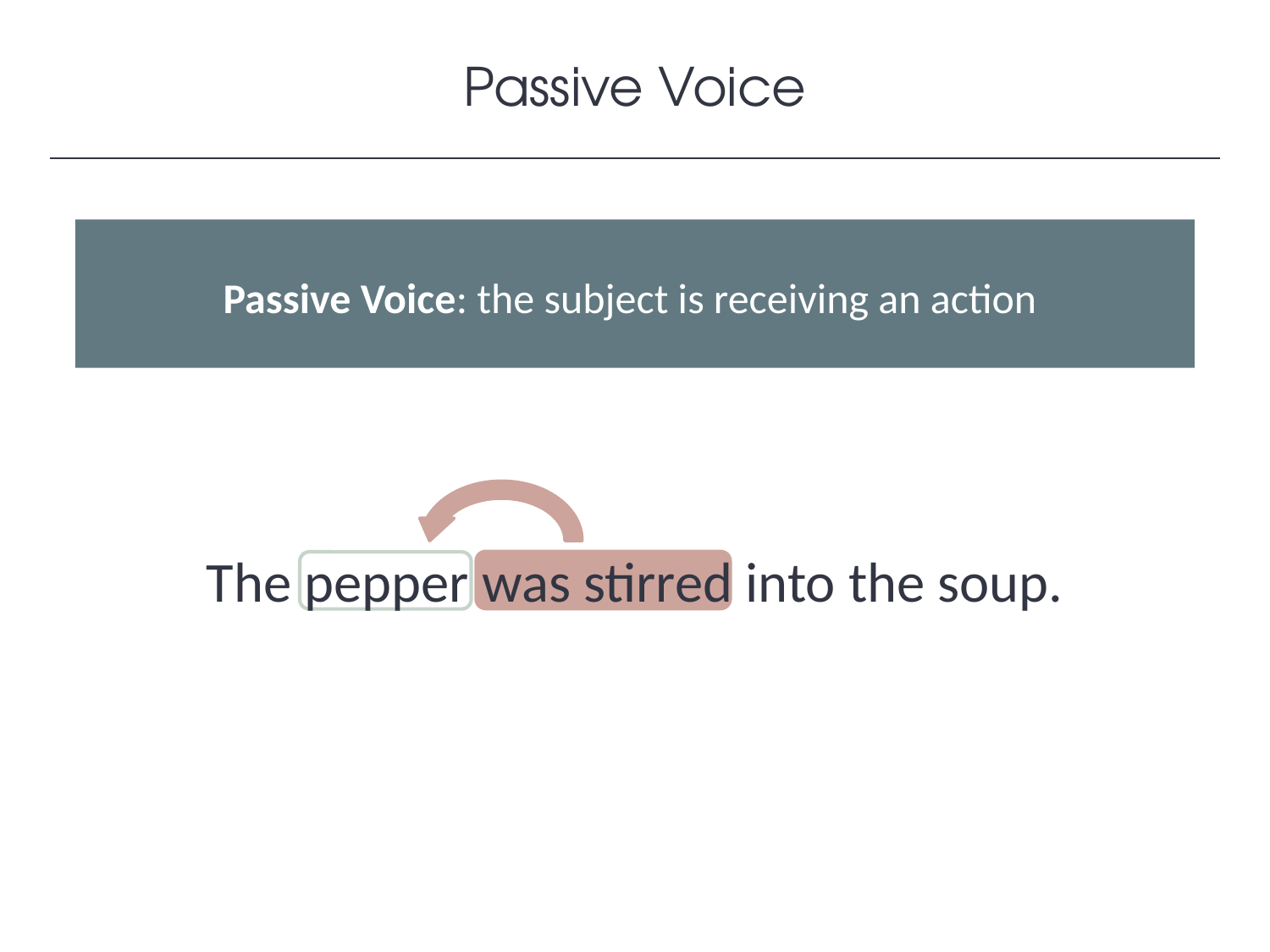

Passive Voice
HAWKES LEARNING

Passive Voice: the subject is receiving an action

The pepper was stirred into the soup.